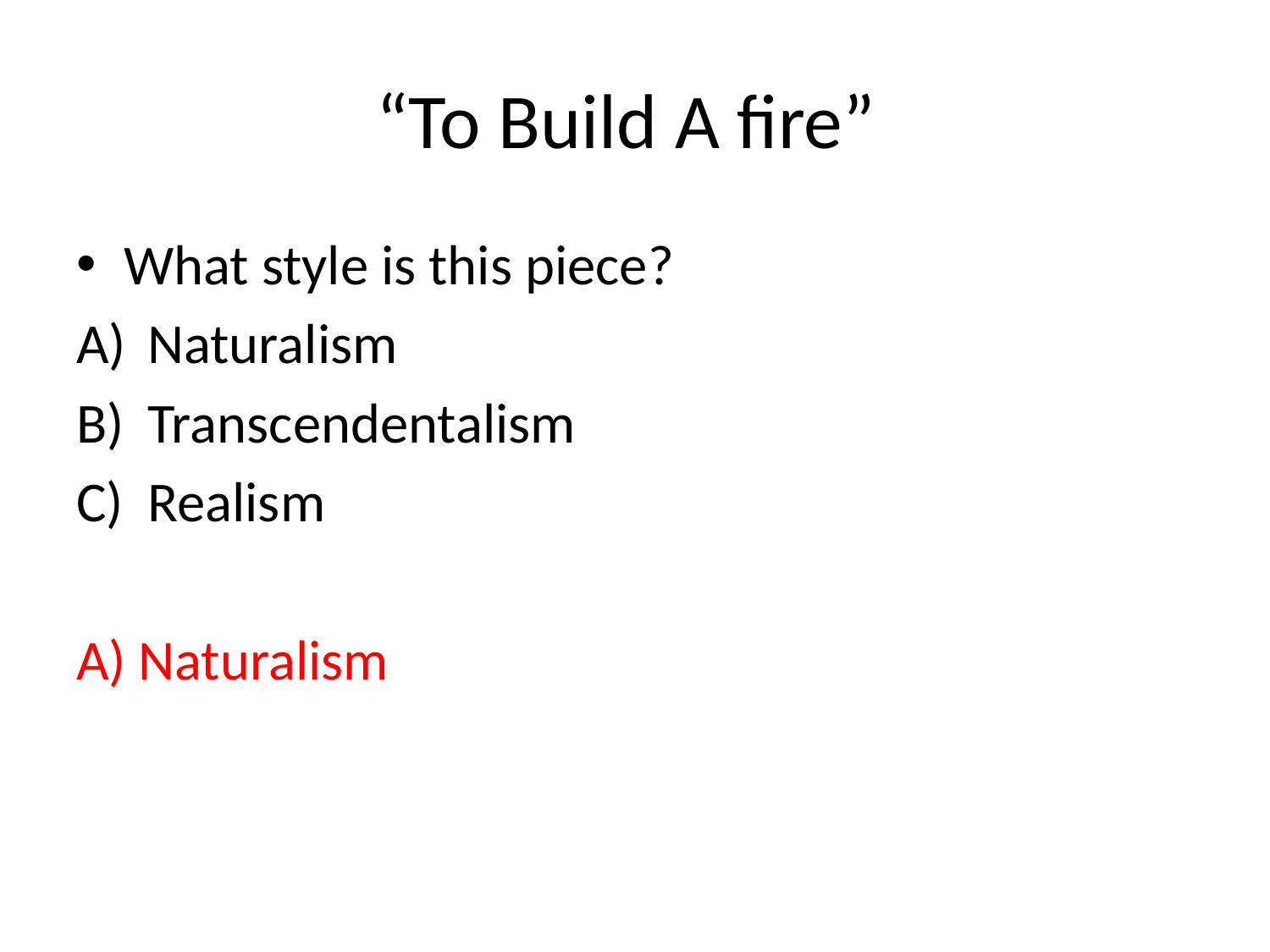

# “To Build A fire”
What style is this piece?
Naturalism
Transcendentalism
Realism

A) Naturalism